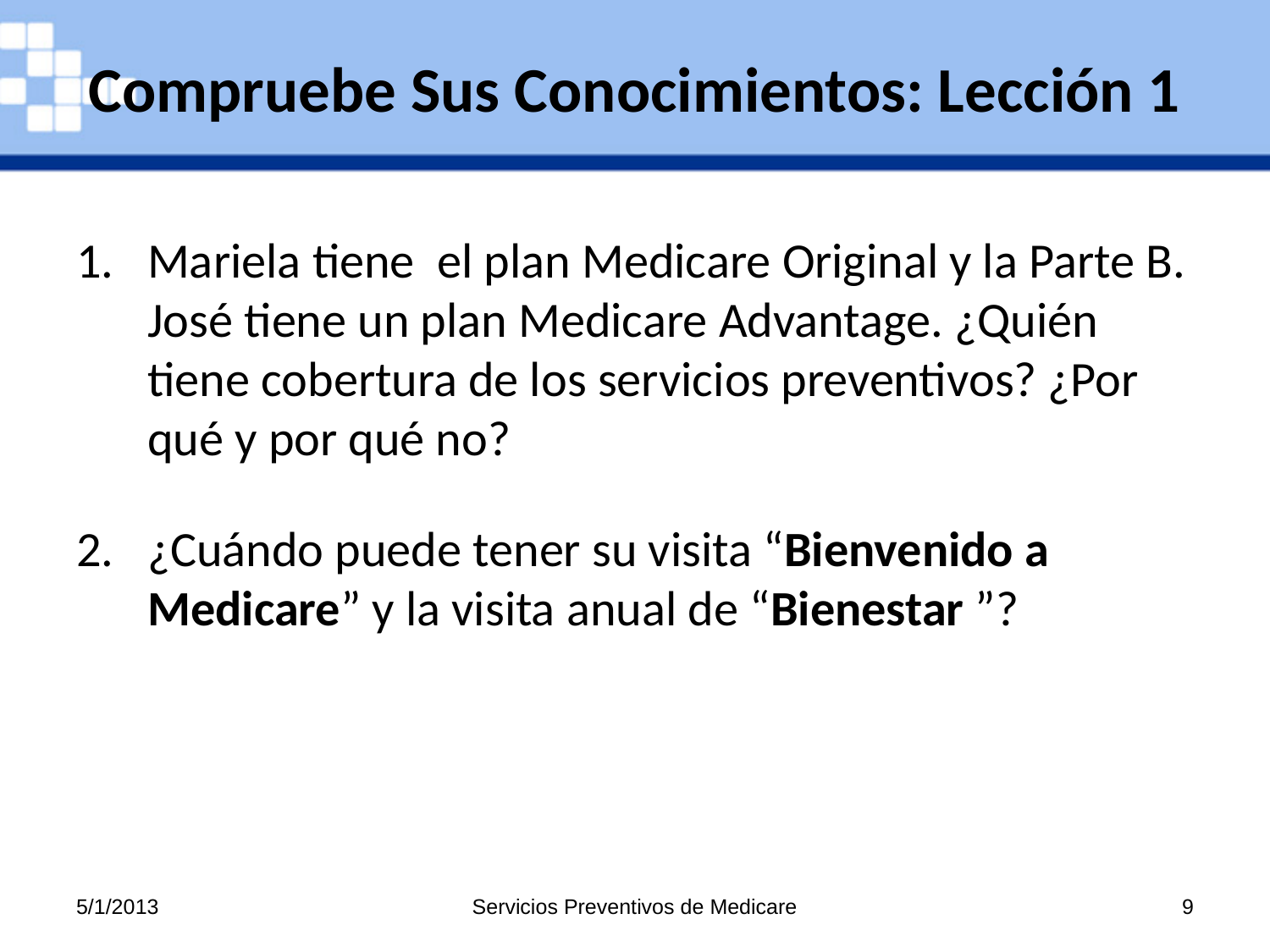

# Compruebe Sus Conocimientos: Lección 1
Mariela tiene  el plan Medicare Original y la Parte B. José tiene un plan Medicare Advantage. ¿Quién tiene cobertura de los servicios preventivos? ¿Por qué y por qué no?

¿Cuándo puede tener su visita “Bienvenido a Medicare” y la visita anual de “Bienestar ”?

5/1/2013
Servicios Preventivos de Medicare
9